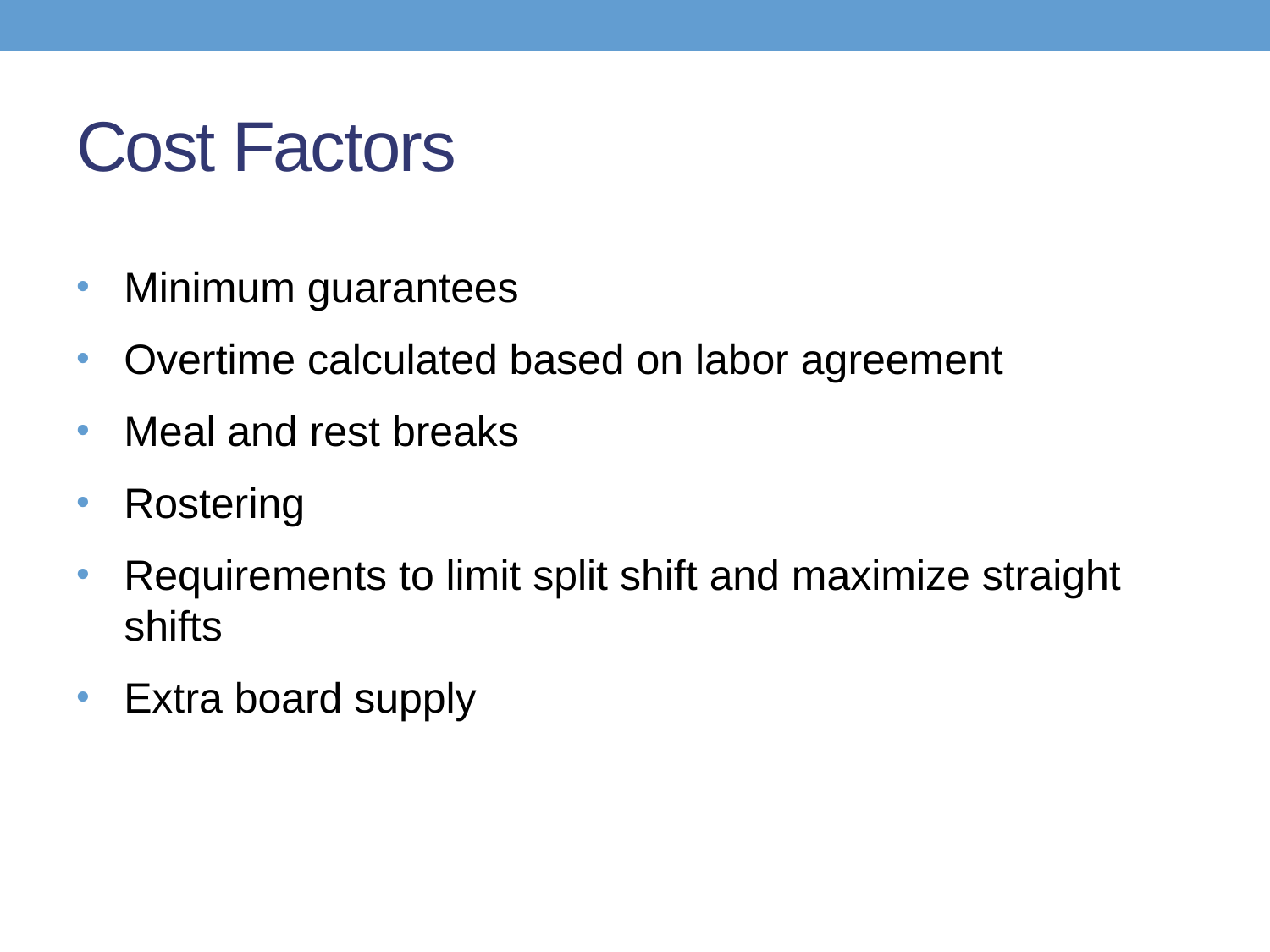

# Cost Factors
Minimum guarantees
Overtime calculated based on labor agreement
Meal and rest breaks
Rostering
Requirements to limit split shift and maximize straight shifts
Extra board supply